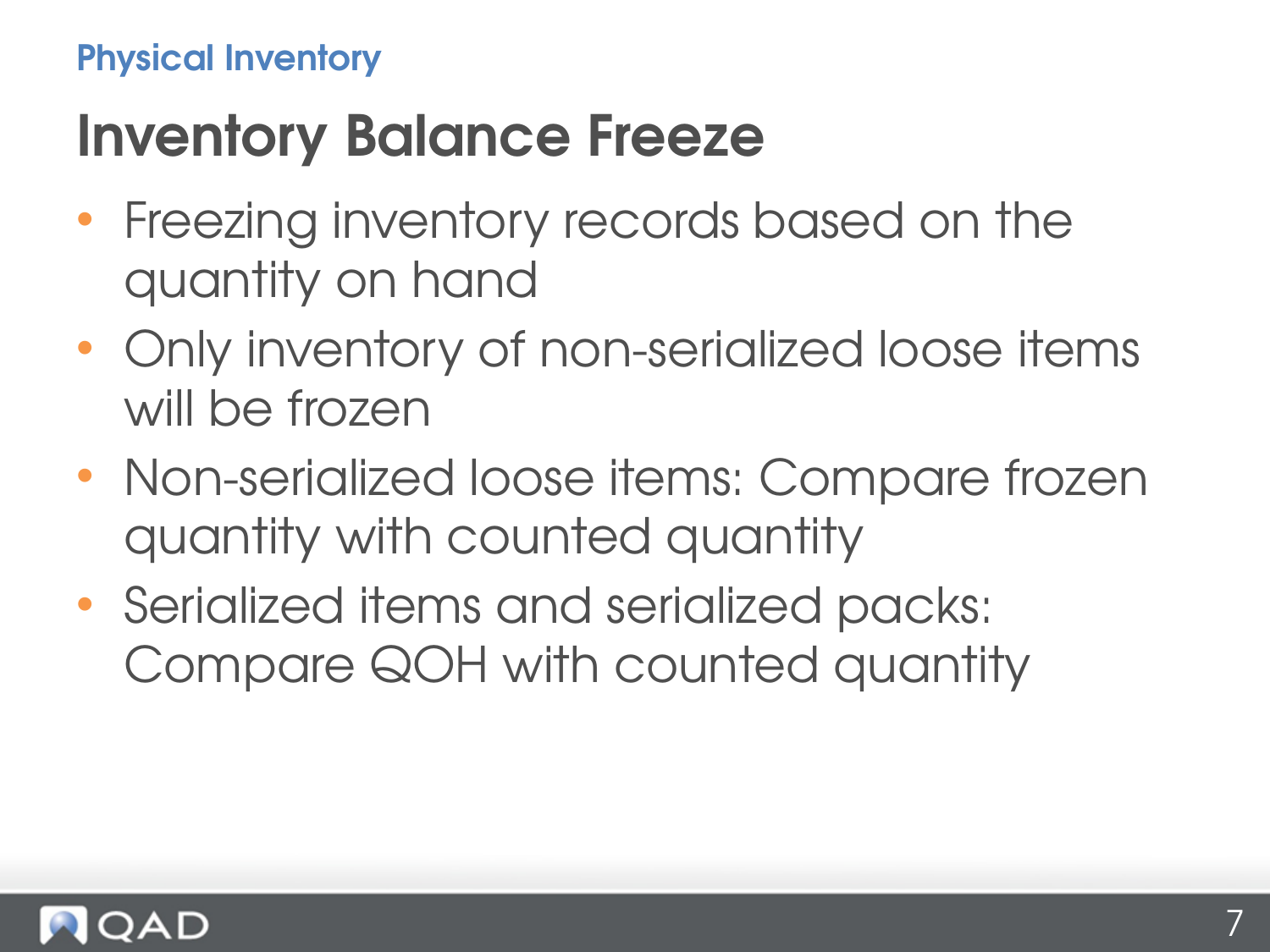

Physical Inventory
# Inventory Balance Freeze
Freezing inventory records based on the quantity on hand
Only inventory of non-serialized loose items will be frozen
Non-serialized loose items: Compare frozen quantity with counted quantity
Serialized items and serialized packs: Compare QOH with counted quantity

7